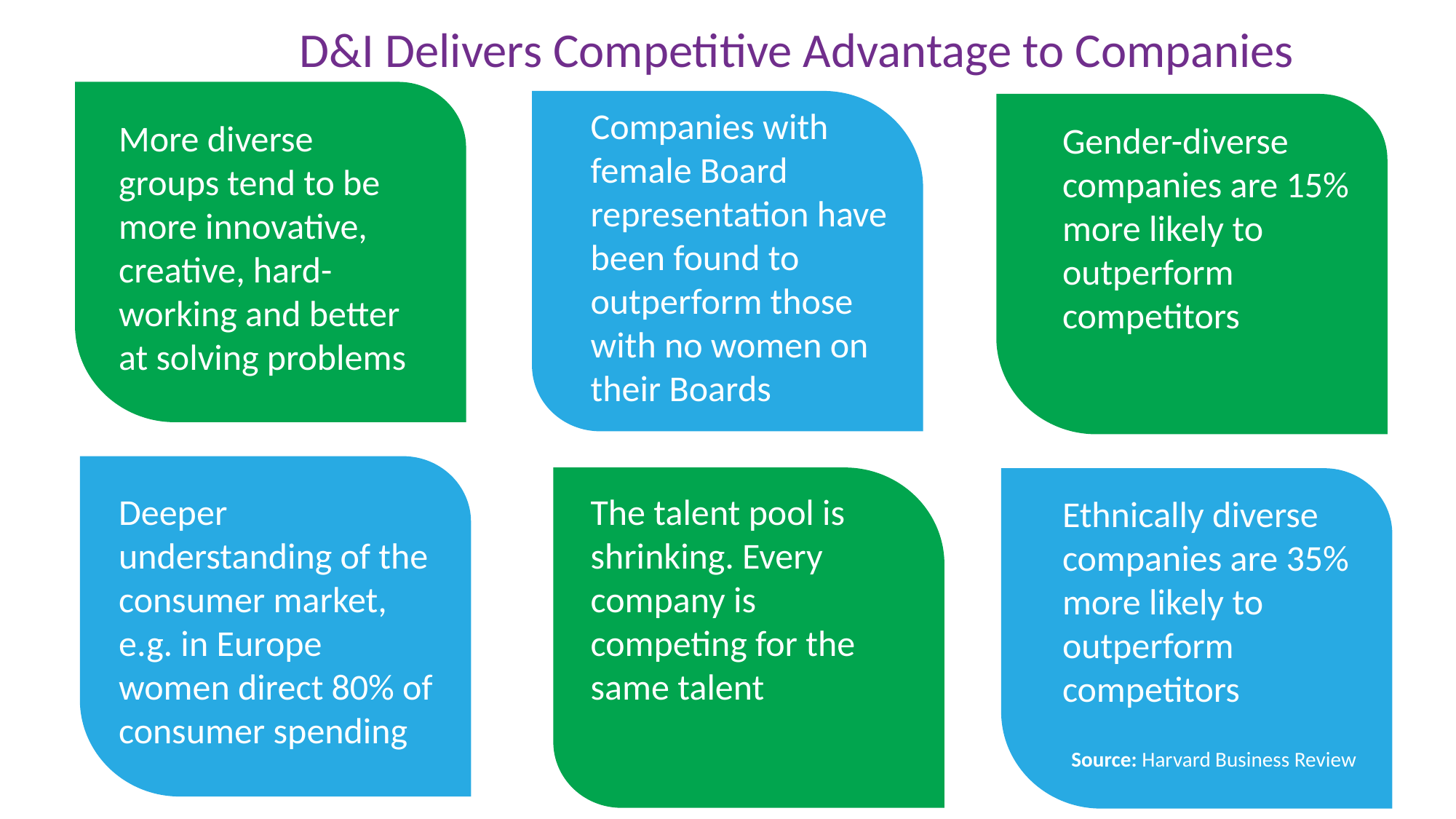

D&I Delivers Competitive Advantage to Companies
Companies with female Board representation have been found to outperform those with no women on their Boards
More diverse groups tend to be more innovative, creative, hard-working and better at solving problems
Gender-diverse companies are 15% more likely to outperform competitors
Deeper understanding of the consumer market, e.g. in Europe women direct 80% of consumer spending
The talent pool is shrinking. Every company is competing for the same talent
Ethnically diverse companies are 35% more likely to outperform competitors
Source: Harvard Business Review